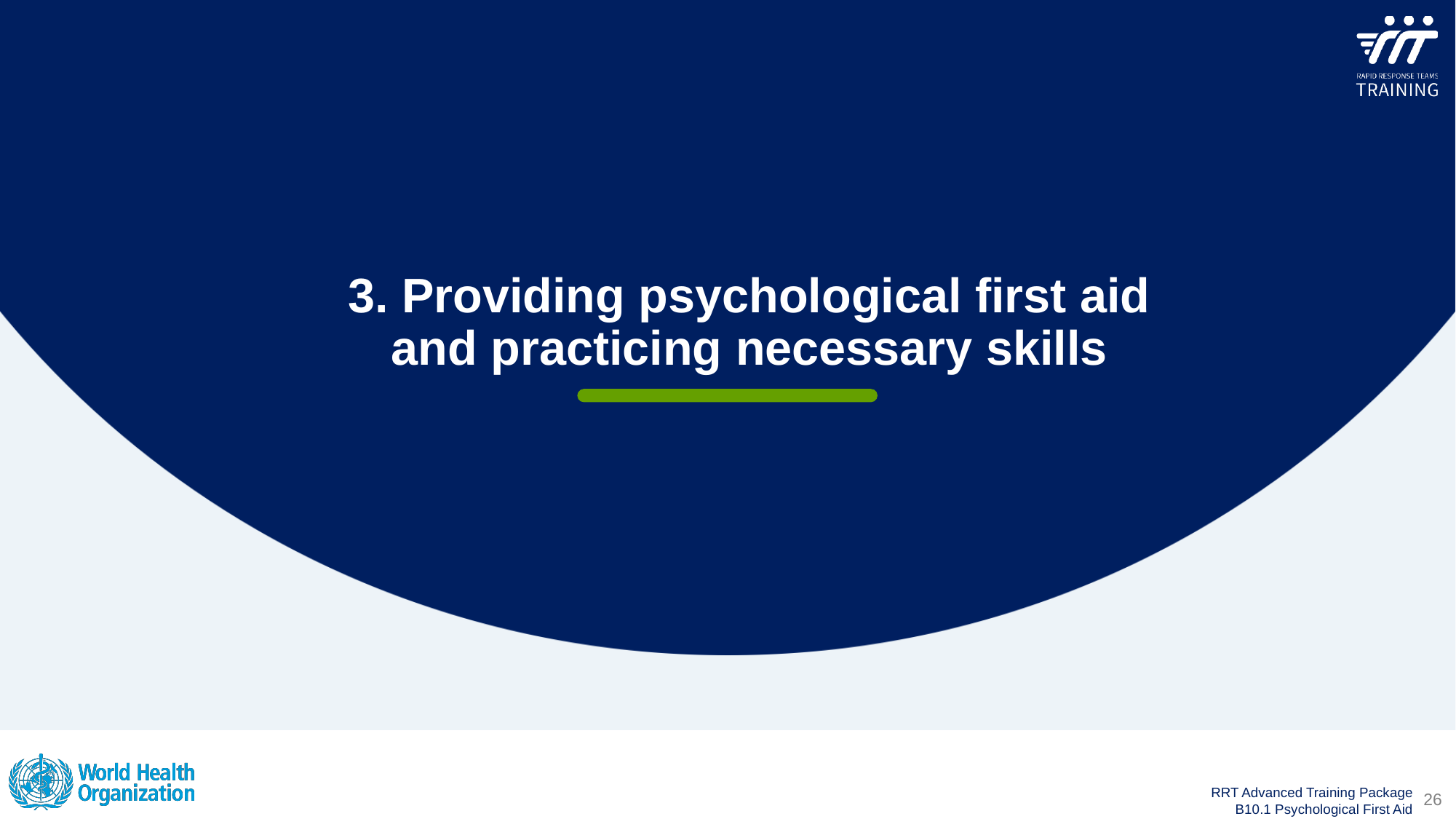

3. Providing psychological first aid and practicing necessary skills